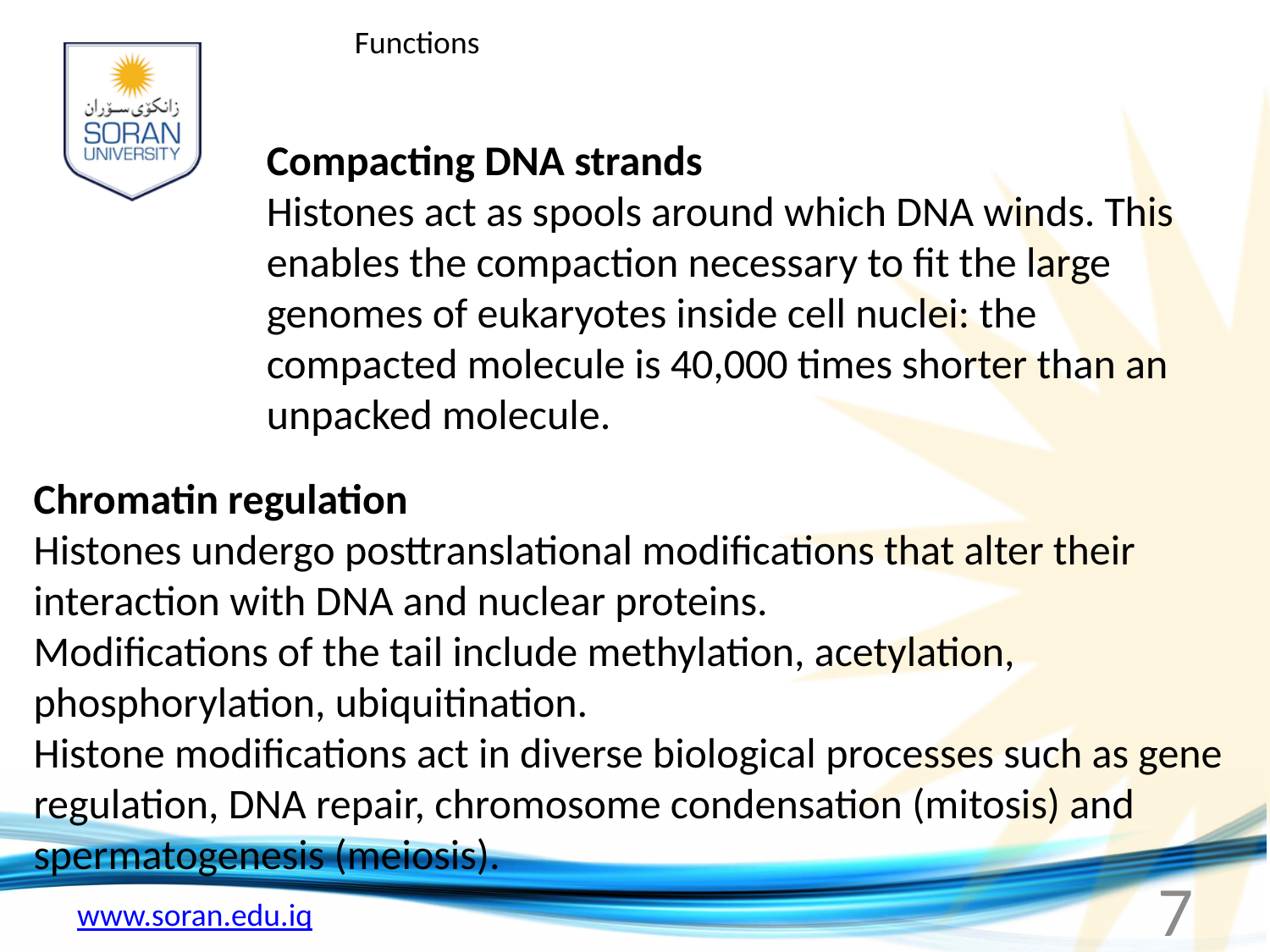

Functions
Compacting DNA strands
Histones act as spools around which DNA winds. This enables the compaction necessary to fit the large genomes of eukaryotes inside cell nuclei: the compacted molecule is 40,000 times shorter than an unpacked molecule.
Chromatin regulation
Histones undergo posttranslational modifications that alter their interaction with DNA and nuclear proteins.
Modifications of the tail include methylation, acetylation, phosphorylation, ubiquitination.
Histone modifications act in diverse biological processes such as gene regulation, DNA repair, chromosome condensation (mitosis) and spermatogenesis (meiosis).
7